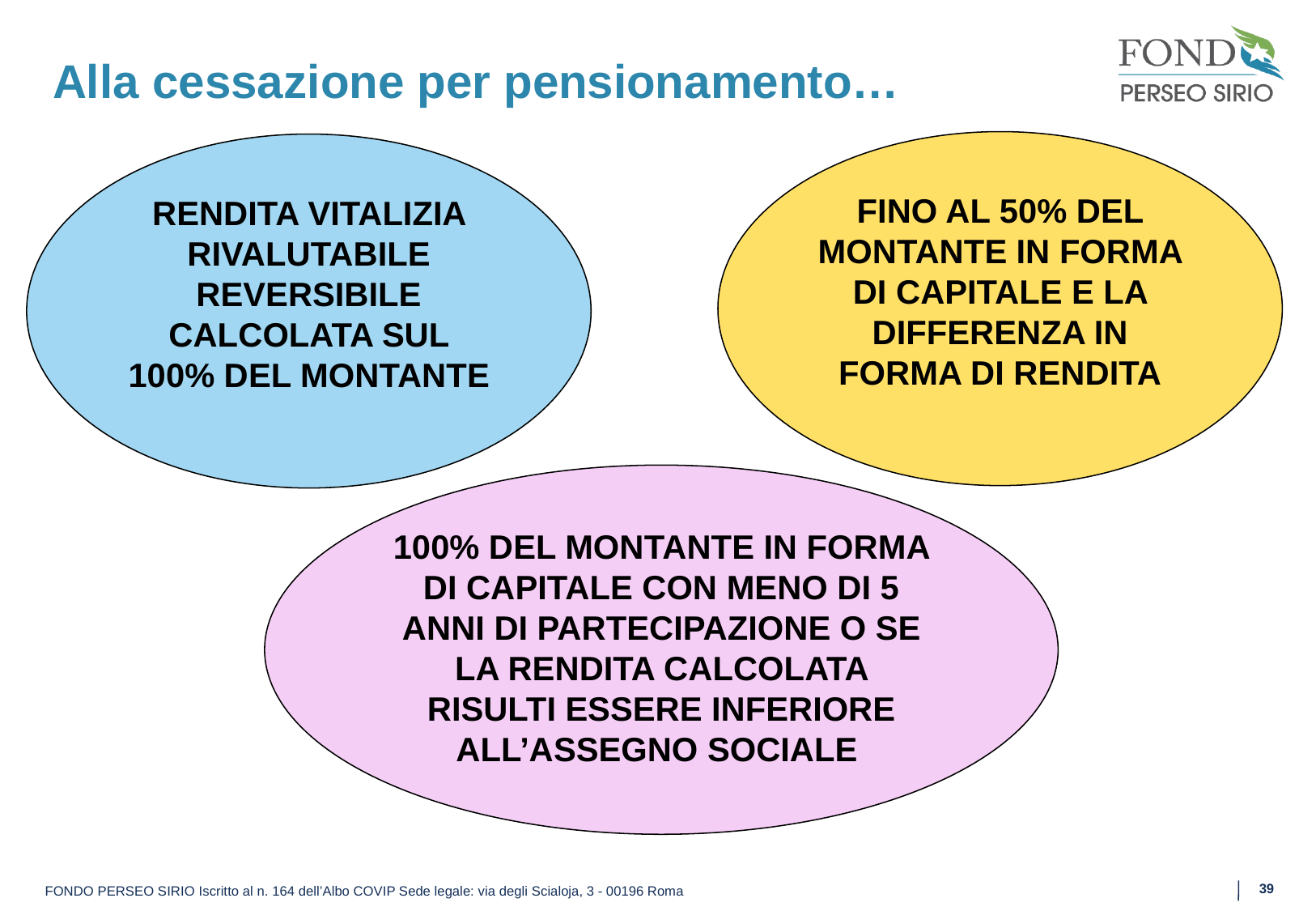

# Alla cessazione per pensionamento…
FINO AL 50% DEL MONTANTE IN FORMA DI CAPITALE E LA DIFFERENZA IN FORMA DI RENDITA
RENDITA VITALIZIA RIVALUTABILE REVERSIBILE CALCOLATA SUL 100% DEL MONTANTE
100% DEL MONTANTE IN FORMA DI CAPITALE CON MENO DI 5 ANNI DI PARTECIPAZIONE O SE LA RENDITA CALCOLATA RISULTI ESSERE INFERIORE ALL’ASSEGNO SOCIALE
39
FONDO PERSEO SIRIO Iscritto al n. 164 dell’Albo COVIP Sede legale: via degli Scialoja, 3 - 00196 Roma